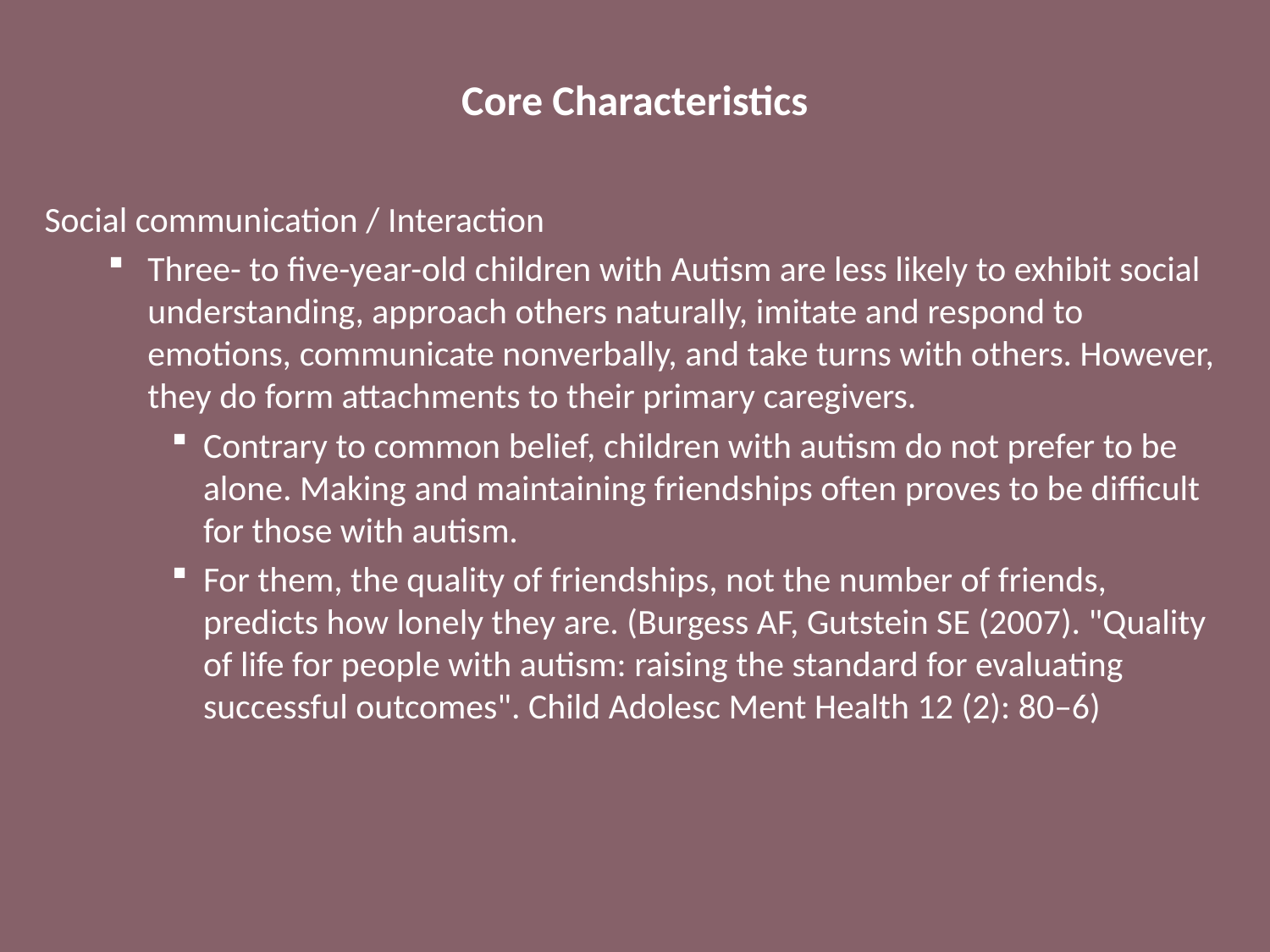

# Core Characteristics
Social communication / Interaction
Three- to five-year-old children with Autism are less likely to exhibit social understanding, approach others naturally, imitate and respond to emotions, communicate nonverbally, and take turns with others. However, they do form attachments to their primary caregivers.
Contrary to common belief, children with autism do not prefer to be alone. Making and maintaining friendships often proves to be difficult for those with autism.
For them, the quality of friendships, not the number of friends, predicts how lonely they are. (Burgess AF, Gutstein SE (2007). "Quality of life for people with autism: raising the standard for evaluating successful outcomes". Child Adolesc Ment Health 12 (2): 80–6)